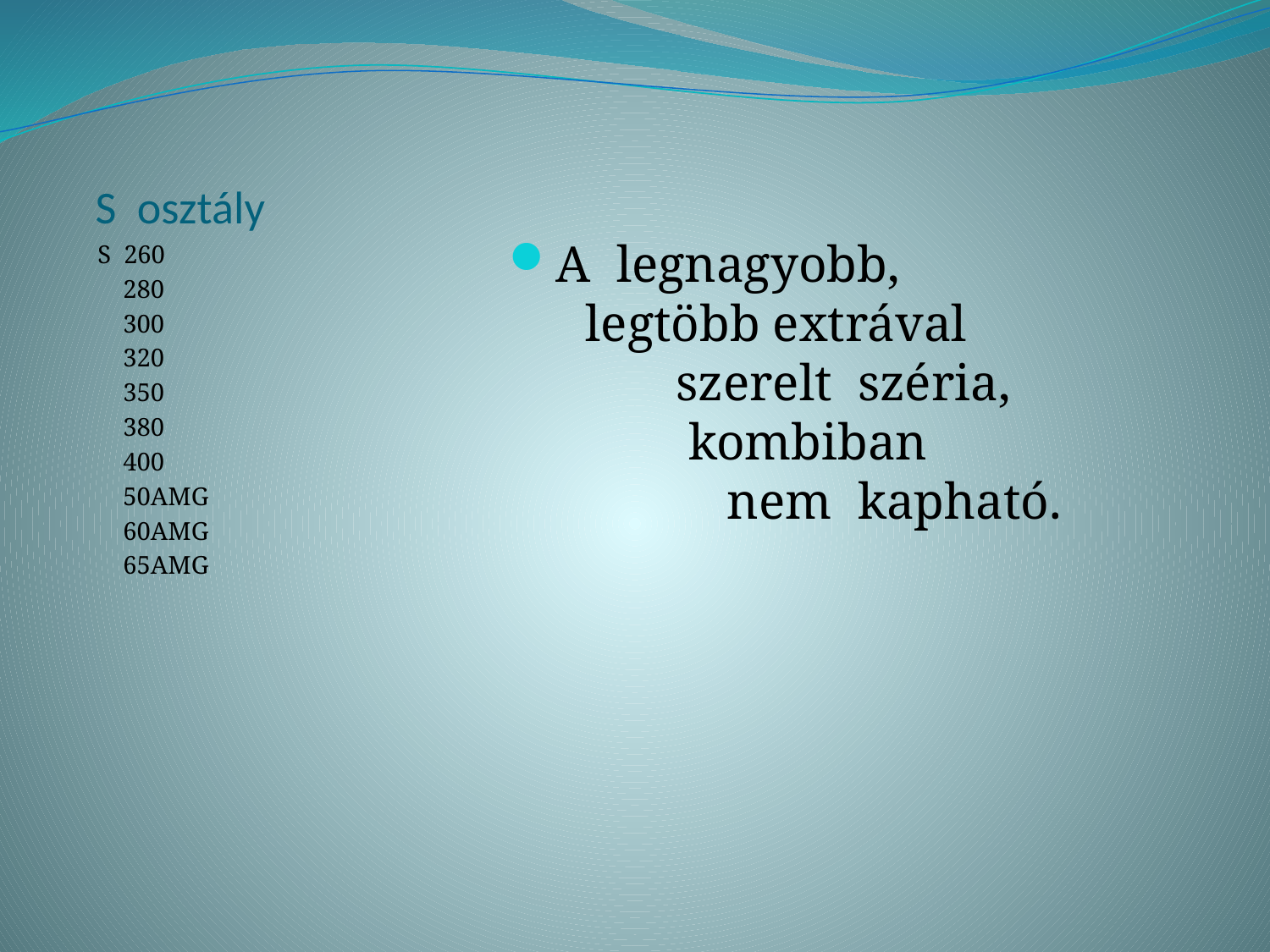

# S  osztály
S  260
    280
    300
    320
    350
    380
    400
    50AMG
    60AMG
    65AMG
A  legnagyobb,                          legtöbb extrával                            szerelt  széria,                          kombiban                                   nem  kapható.